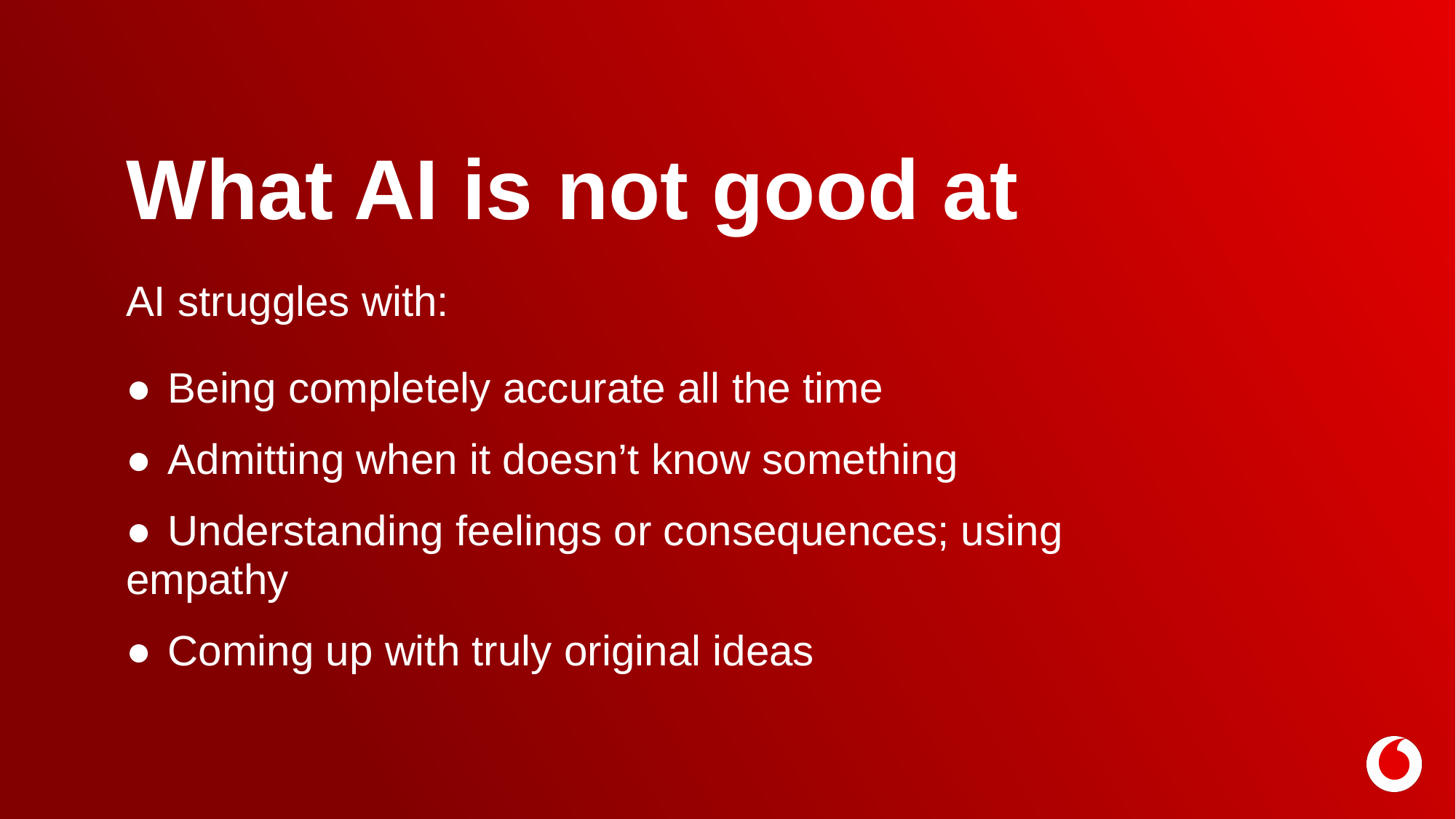

What AI is not good at
AI struggles with:
●	Being completely accurate all the time
●	Admitting when it doesn’t know something
●	Understanding feelings or consequences; using empathy
●	Coming up with truly original ideas